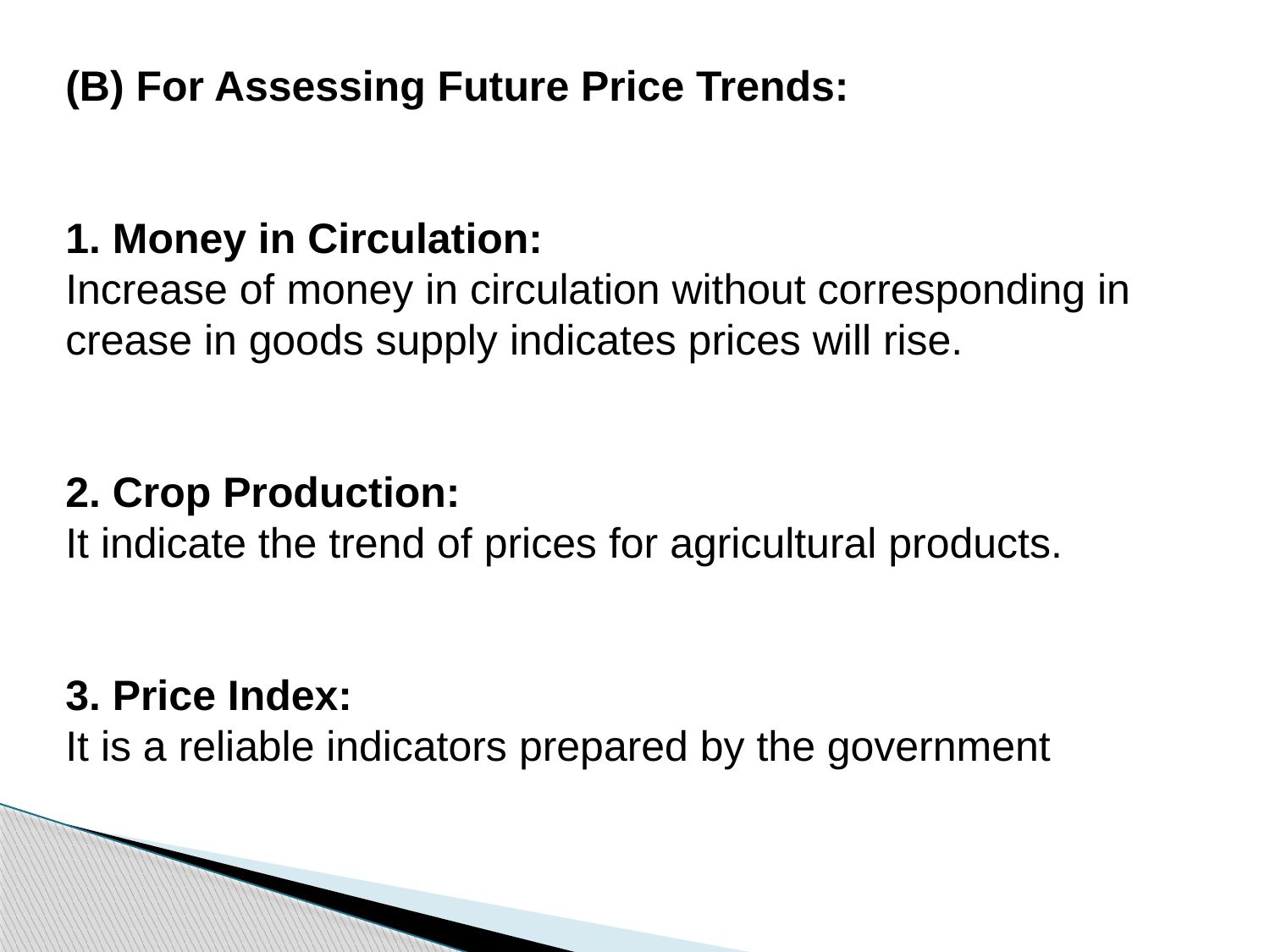

(B) For Assessing Future Price Trends:

1. Money in Circulation:
Increase of money in circulation without corresponding in­crease in goods supply indicates prices will rise.

2. Crop Production:
It indicate the trend of prices for agricultural products.

3. Price Index:
It is a reliable indicators prepared by the government